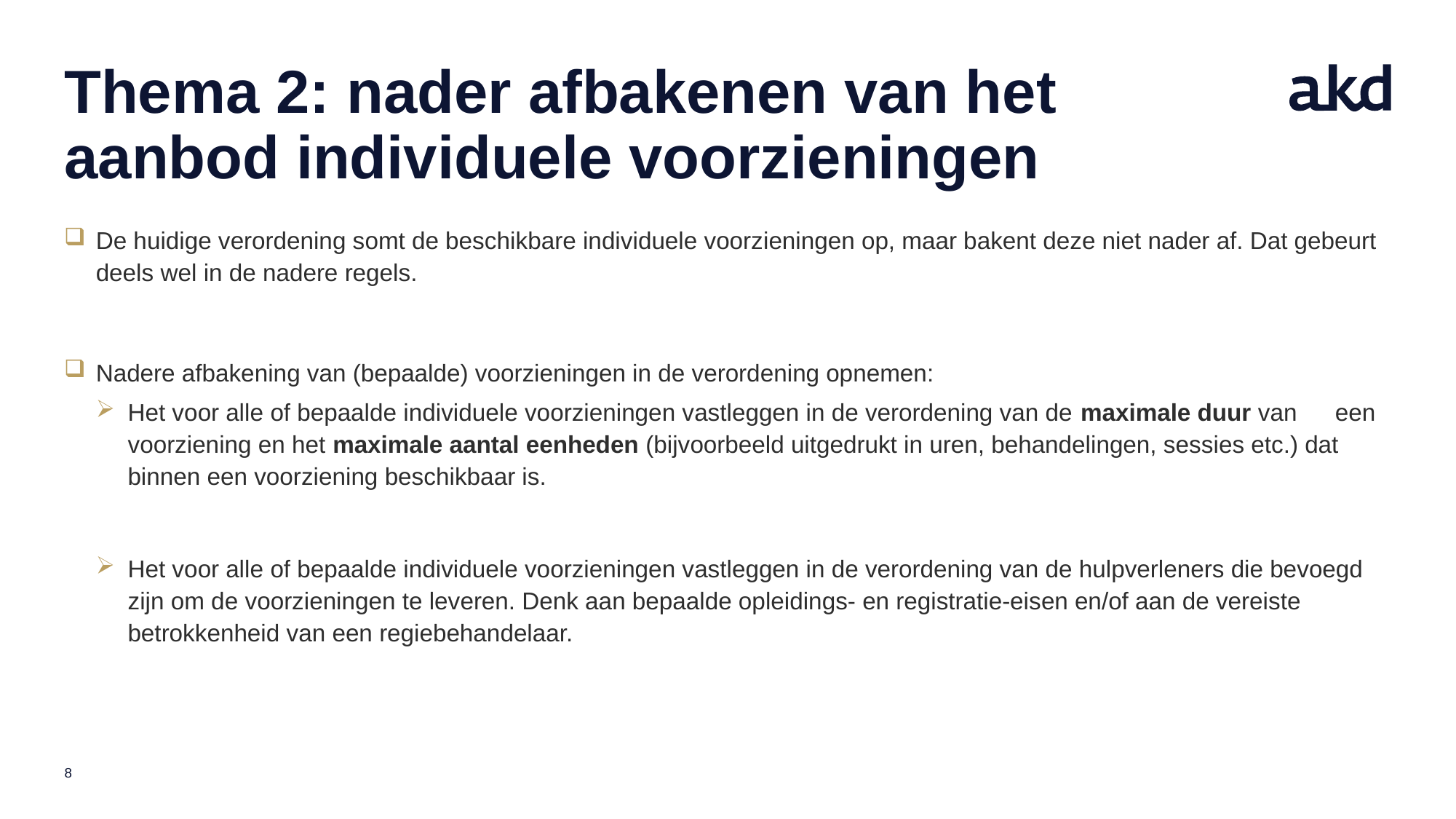

# Thema 2: nader afbakenen van het aanbod individuele voorzieningen

De huidige verordening somt de beschikbare individuele voorzieningen op, maar bakent deze niet nader af. Dat gebeurt deels wel in de nadere regels.

Nadere afbakening van (bepaalde) voorzieningen in de verordening opnemen:
Het voor alle of bepaalde individuele voorzieningen vastleggen in de verordening van de maximale duur van 	 een voorziening en het maximale aantal eenheden (bijvoorbeeld uitgedrukt in uren, behandelingen, sessies etc.) dat binnen een voorziening beschikbaar is.

Het voor alle of bepaalde individuele voorzieningen vastleggen in de verordening van de hulpverleners die bevoegd zijn om de voorzieningen te leveren. Denk aan bepaalde opleidings- en registratie-eisen en/of aan de vereiste betrokkenheid van een regiebehandelaar.

8